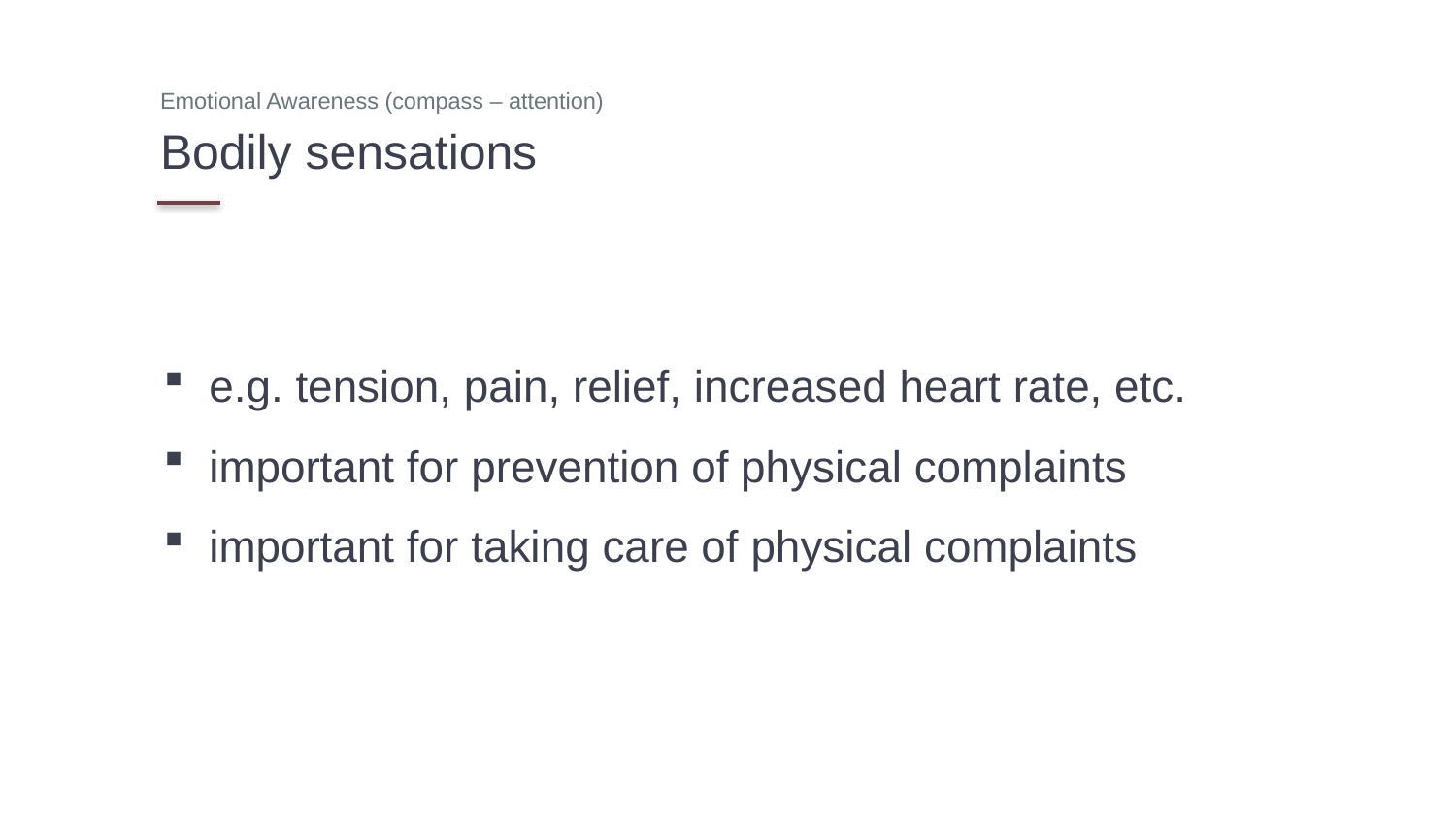

Emotional Awareness (compass – attention)
# Bodily sensations
e.g. tension, pain, relief, increased heart rate, etc.
important for prevention of physical complaints
important for taking care of physical complaints